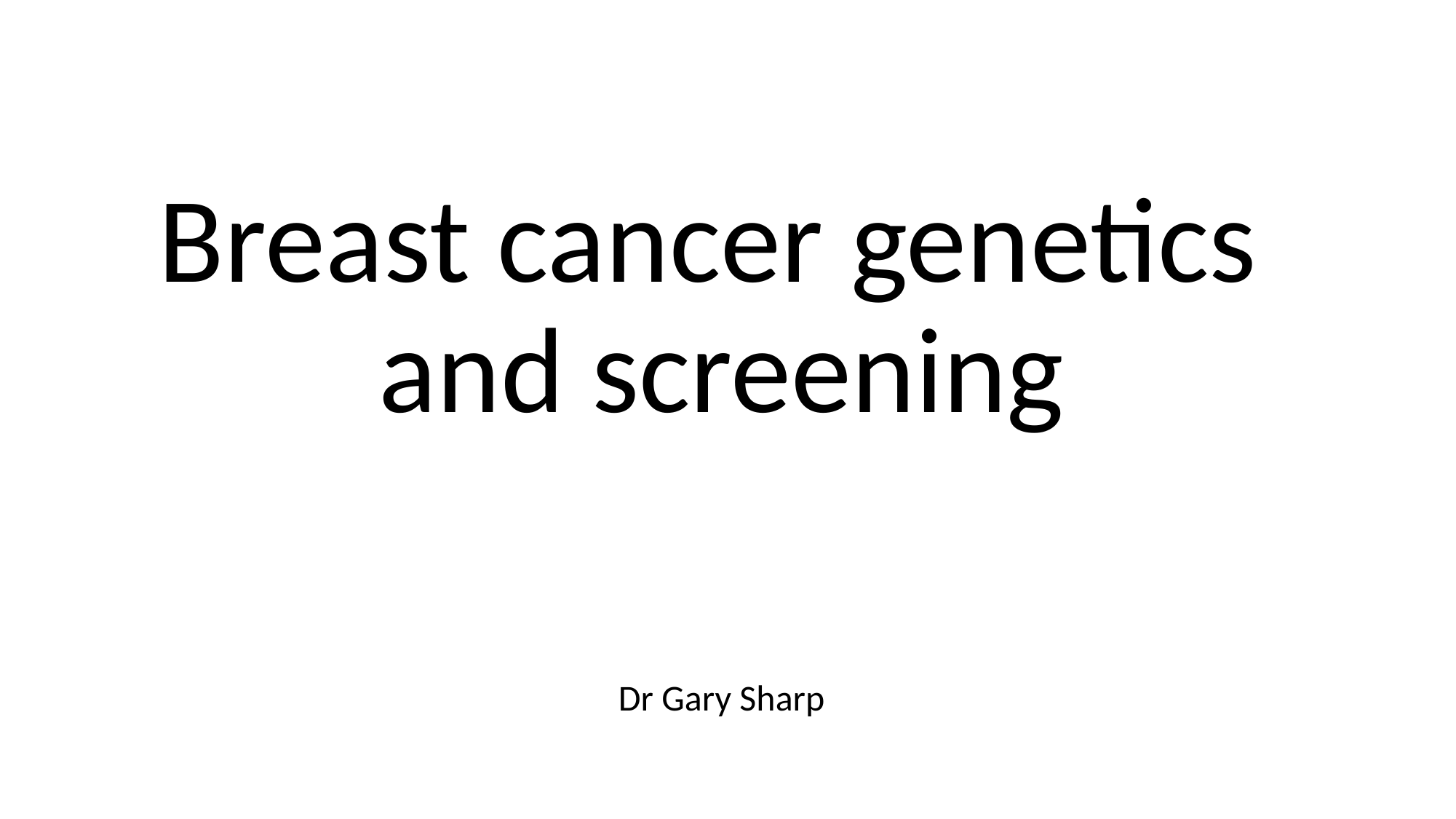

# Breast cancer genetics and screening
Dr Gary Sharp